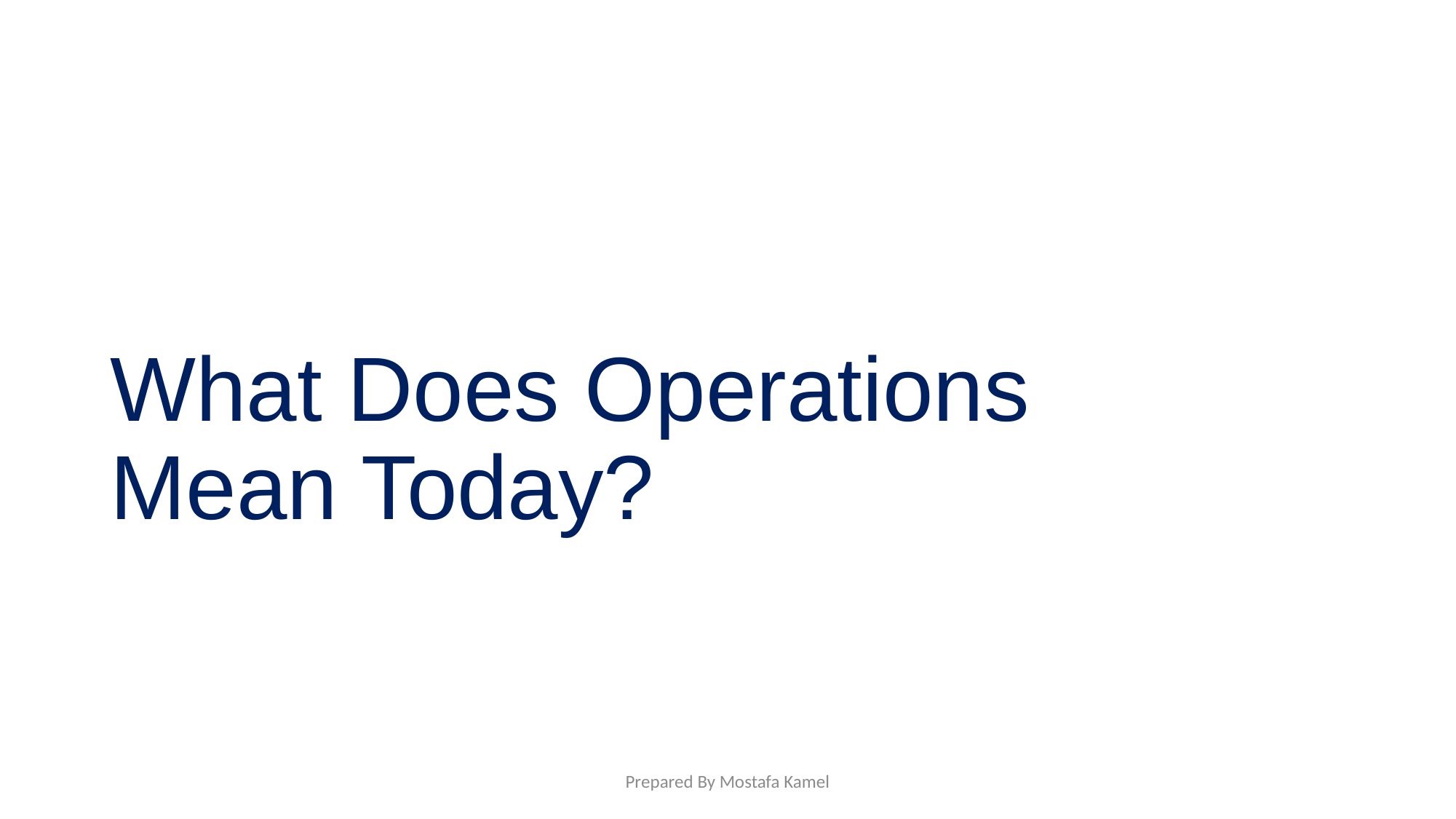

# What Does Operations Mean Today?
Prepared By Mostafa Kamel